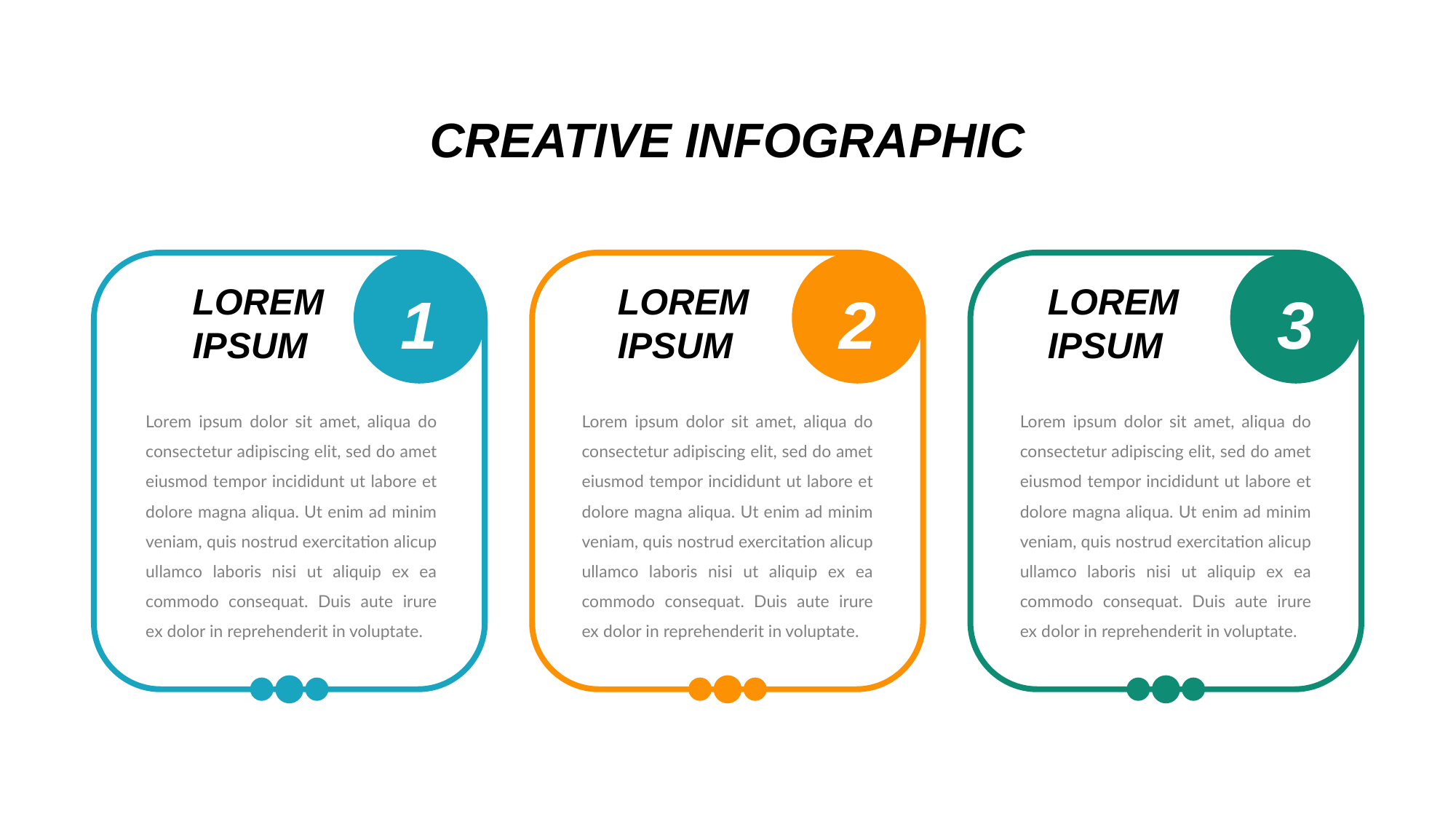

CREATIVE INFOGRAPHIC

LOREM IPSUM
LOREM IPSUM
LOREM IPSUM
1
2
3
Lorem ipsum dolor sit amet, aliqua do consectetur adipiscing elit, sed do amet eiusmod tempor incididunt ut labore et dolore magna aliqua. Ut enim ad minim veniam, quis nostrud exercitation alicup ullamco laboris nisi ut aliquip ex ea commodo consequat. Duis aute irure ex dolor in reprehenderit in voluptate.
Lorem ipsum dolor sit amet, aliqua do consectetur adipiscing elit, sed do amet eiusmod tempor incididunt ut labore et dolore magna aliqua. Ut enim ad minim veniam, quis nostrud exercitation alicup ullamco laboris nisi ut aliquip ex ea commodo consequat. Duis aute irure ex dolor in reprehenderit in voluptate.
Lorem ipsum dolor sit amet, aliqua do consectetur adipiscing elit, sed do amet eiusmod tempor incididunt ut labore et dolore magna aliqua. Ut enim ad minim veniam, quis nostrud exercitation alicup ullamco laboris nisi ut aliquip ex ea commodo consequat. Duis aute irure ex dolor in reprehenderit in voluptate.